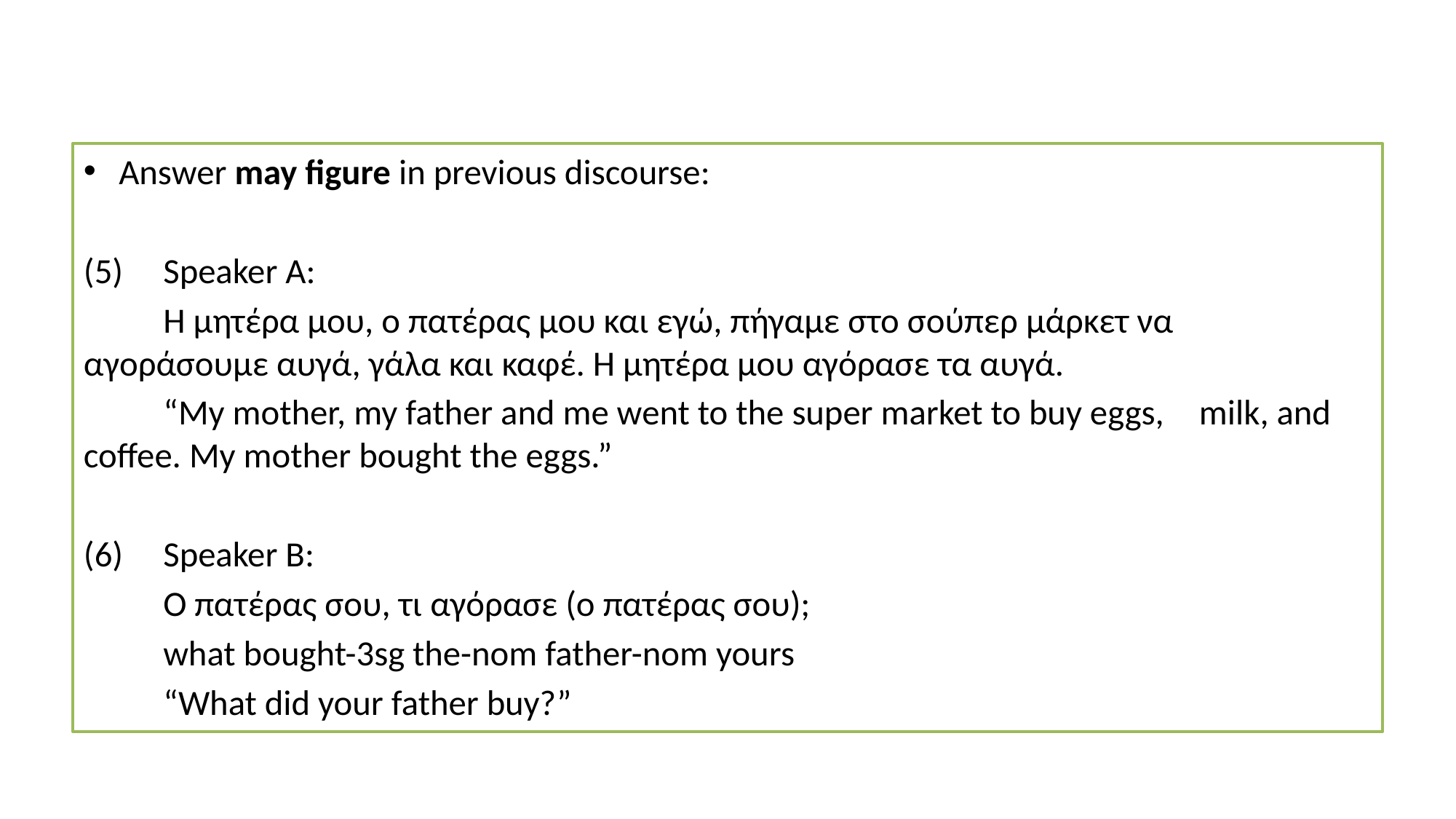

#
Answer may figure in previous discourse:

(5) 	Speaker A:
	Η μητέρα μου, ο πατέρας μου και εγώ, πήγαμε στο σούπερ μάρκετ να 	αγοράσουμε αυγά, γάλα και καφέ. Η μητέρα μου αγόρασε τα αυγά.
	“My mother, my father and me went to the super market to buy eggs, 	milk, and coffee. My mother bought the eggs.”

(6) 	Speaker B:
	Ο πατέρας σου, τι αγόρασε (ο πατέρας σου);
	what bought-3sg the-nom father-nom yours
	“What did your father buy?”